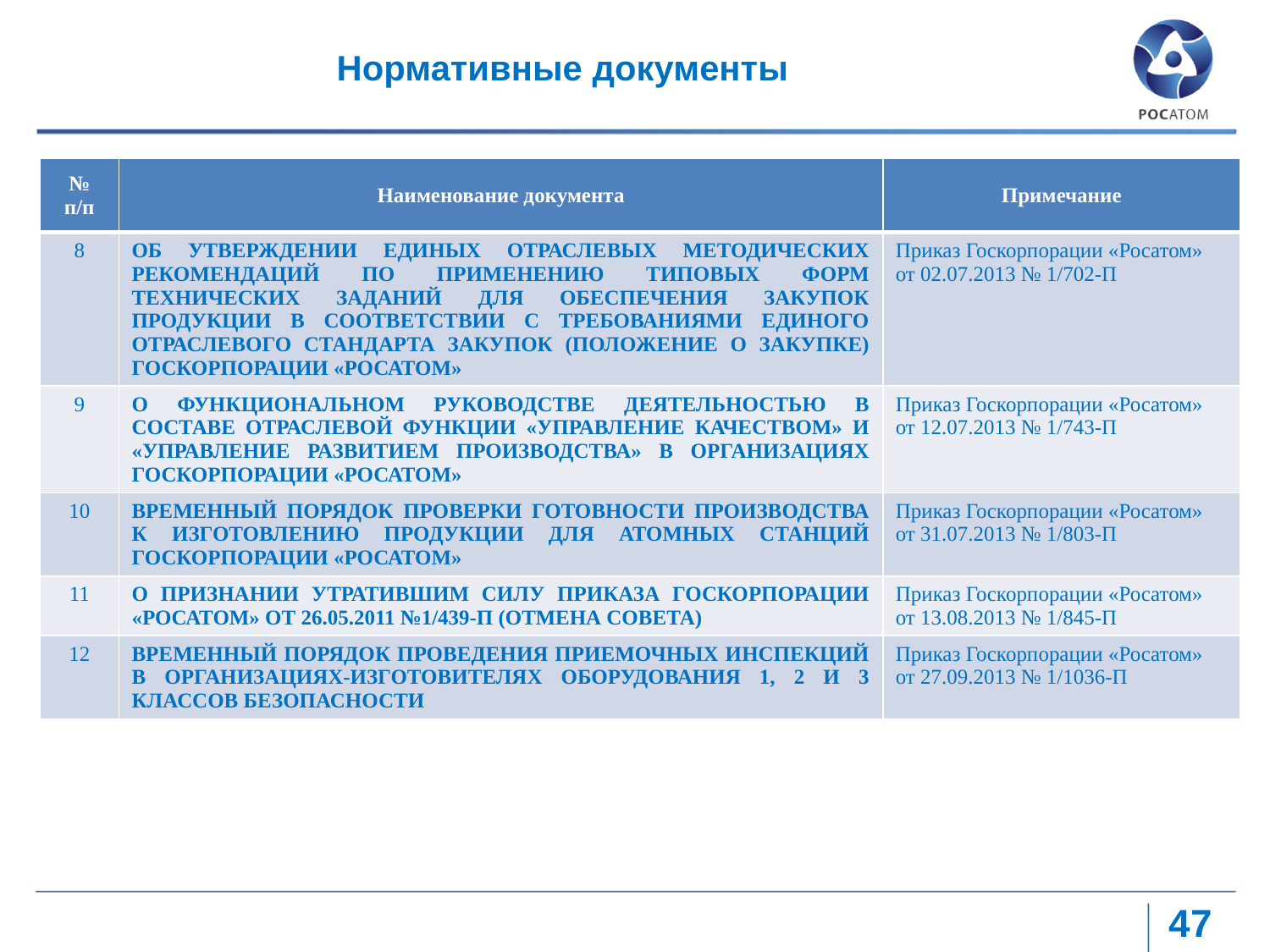

# Нормативные документы
| № п/п | Наименование документа | Примечание |
| --- | --- | --- |
| 8 | ОБ УТВЕРЖДЕНИИ ЕДИНЫХ ОТРАСЛЕВЫХ МЕТОДИЧЕСКИХ РЕКОМЕНДАЦИЙ ПО ПРИМЕНЕНИЮ ТИПОВЫХ ФОРМ ТЕХНИЧЕСКИХ ЗАДАНИЙ ДЛЯ ОБЕСПЕЧЕНИЯ ЗАКУПОК ПРОДУКЦИИ В СООТВЕТСТВИИ С ТРЕБОВАНИЯМИ ЕДИНОГО ОТРАСЛЕВОГО СТАНДАРТА ЗАКУПОК (ПОЛОЖЕНИЕ О ЗАКУПКЕ) ГОСКОРПОРАЦИИ «РОСАТОМ» | Приказ Госкорпорации «Росатом» от 02.07.2013 № 1/702-П |
| 9 | О ФУНКЦИОНАЛЬНОМ РУКОВОДСТВЕ ДЕЯТЕЛЬНОСТЬЮ В СОСТАВЕ ОТРАСЛЕВОЙ ФУНКЦИИ «УПРАВЛЕНИЕ КАЧЕСТВОМ» И «УПРАВЛЕНИЕ РАЗВИТИЕМ ПРОИЗВОДСТВА» В ОРГАНИЗАЦИЯХ ГОСКОРПОРАЦИИ «РОСАТОМ» | Приказ Госкорпорации «Росатом» от 12.07.2013 № 1/743-П |
| 10 | Временный Порядок проверки готовности производства к изготовлению продукции для атомных станций Госкорпорации «РОСАТОМ» | Приказ Госкорпорации «Росатом» от 31.07.2013 № 1/803-П |
| 11 | О ПРИЗНАНИИ УТРАТИВШИМ СИЛУ ПРИКАЗА ГОСКОРПОРАЦИИ «РОСАТОМ» ОТ 26.05.2011 №1/439-П (ОТМЕНА СОВЕТА) | Приказ Госкорпорации «Росатом» от 13.08.2013 № 1/845-П |
| 12 | ВРЕМЕННЫЙ ПОРЯДОК ПРОВЕДЕНИЯ ПРИЕМОЧНЫХ ИНСПЕКЦИЙ В ОРГАНИЗАЦИЯХ-ИЗГОТОВИТЕЛЯХ ОБОРУДОВАНИЯ 1, 2 И 3 КЛАССОВ БЕЗОПАСНОСТИ | Приказ Госкорпорации «Росатом» от 27.09.2013 № 1/1036-П |
47